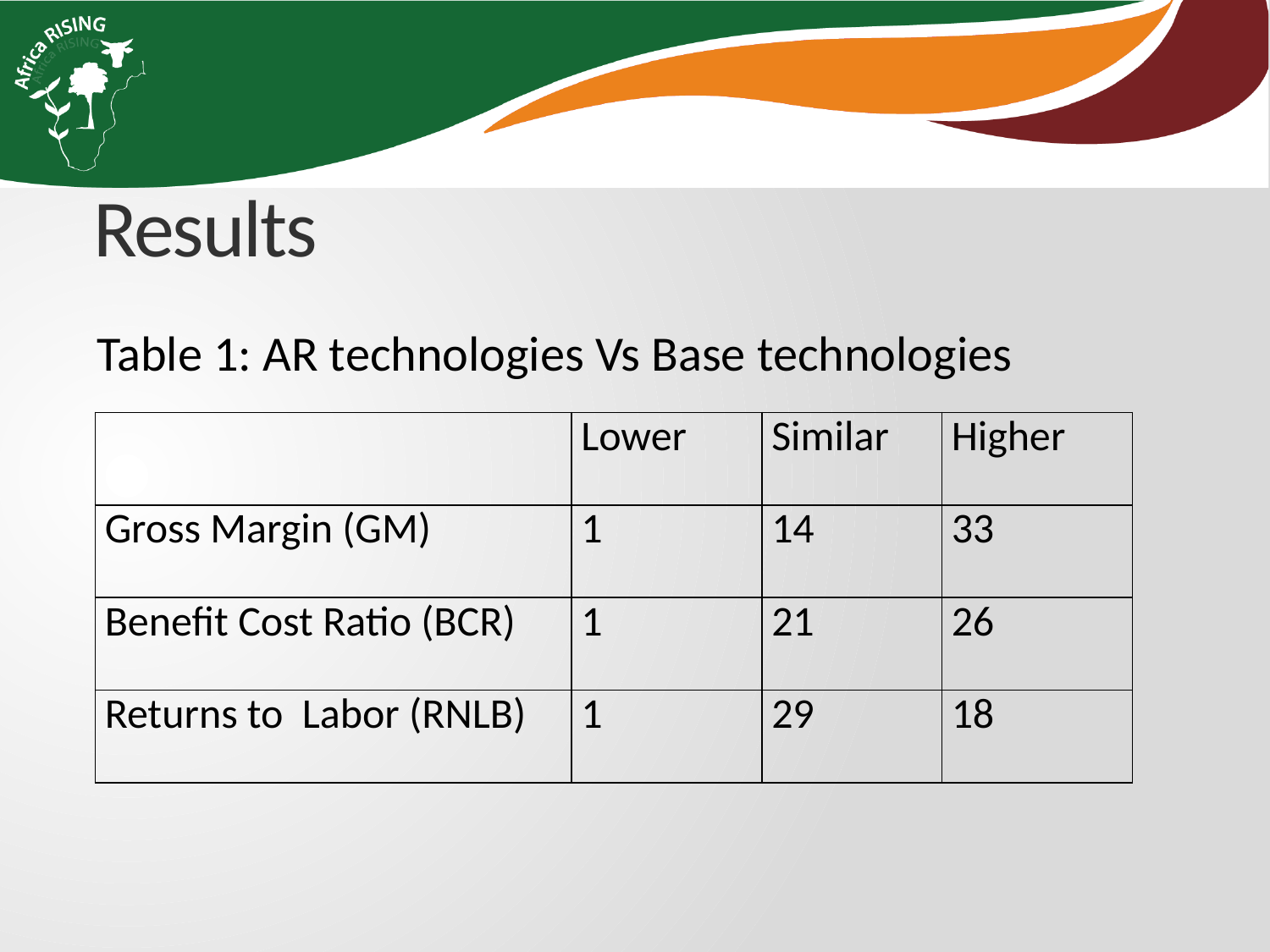

# Results
Table 1: AR technologies Vs Base technologies
|  | Lower | Similar | Higher |
| --- | --- | --- | --- |
| Gross Margin (GM) | 1 | 14 | 33 |
| Benefit Cost Ratio (BCR) | 1 | 21 | 26 |
| Returns to Labor (RNLB) | 1 | 29 | 18 |